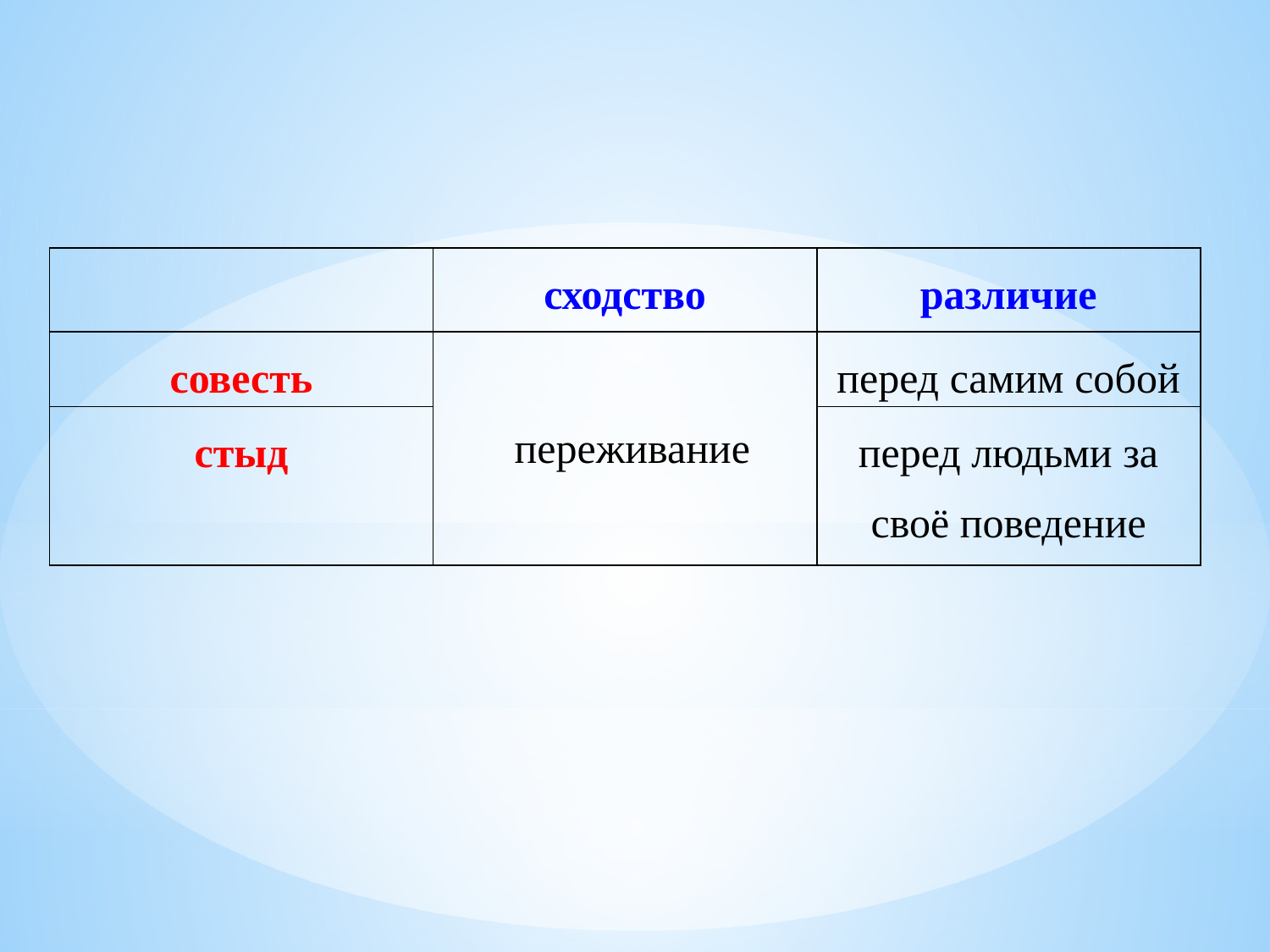

|  | сходство | различие |
| --- | --- | --- |
| совесть | переживание | перед самим собой |
| стыд |  | перед людьми за своё поведение |